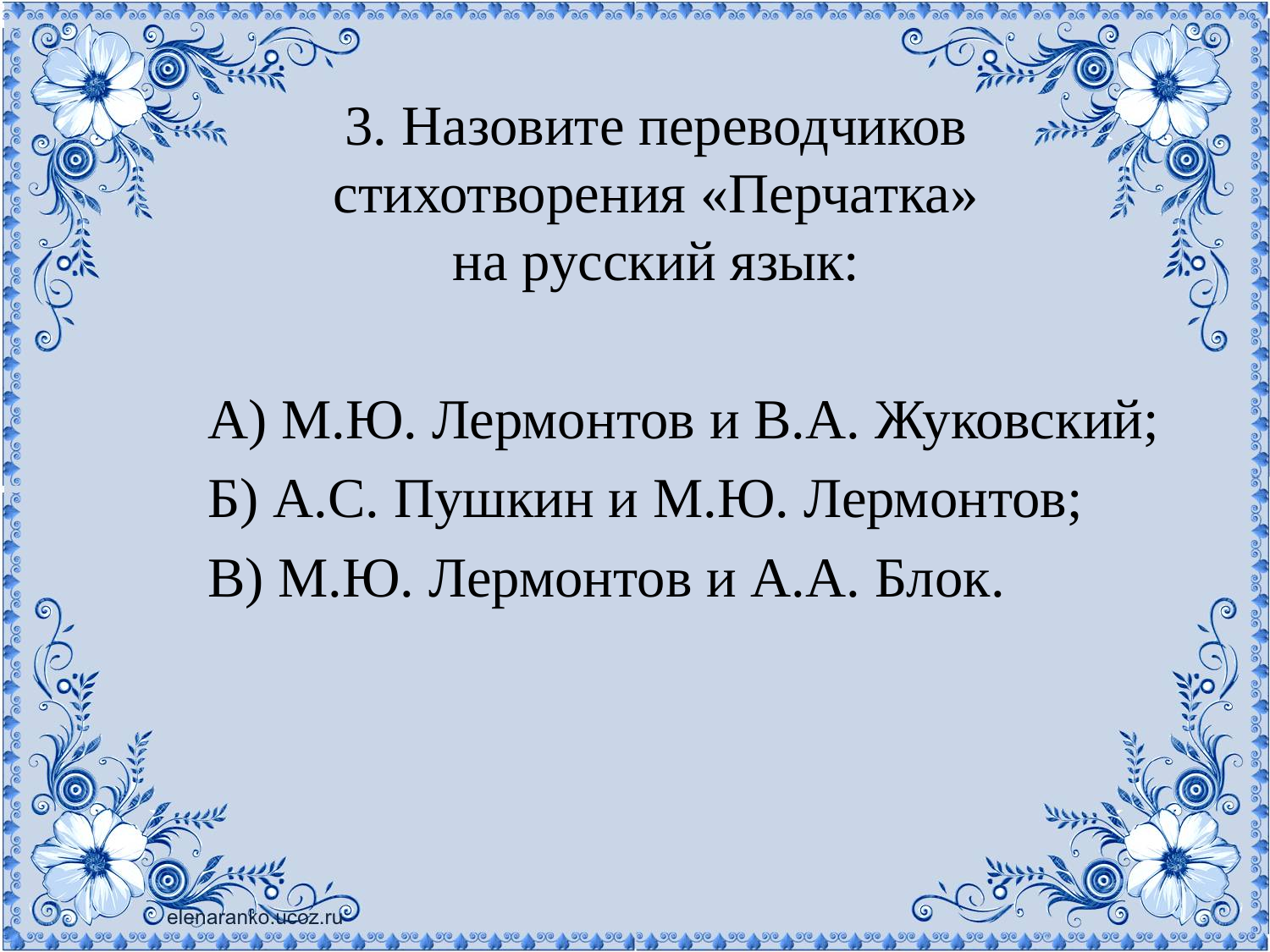

# 3. Назовите переводчиков стихотворения «Перчатка» на русский язык:
А) М.Ю. Лермонтов и В.А. Жуковский;
Б) А.С. Пушкин и М.Ю. Лермонтов;
В) М.Ю. Лермонтов и А.А. Блок.